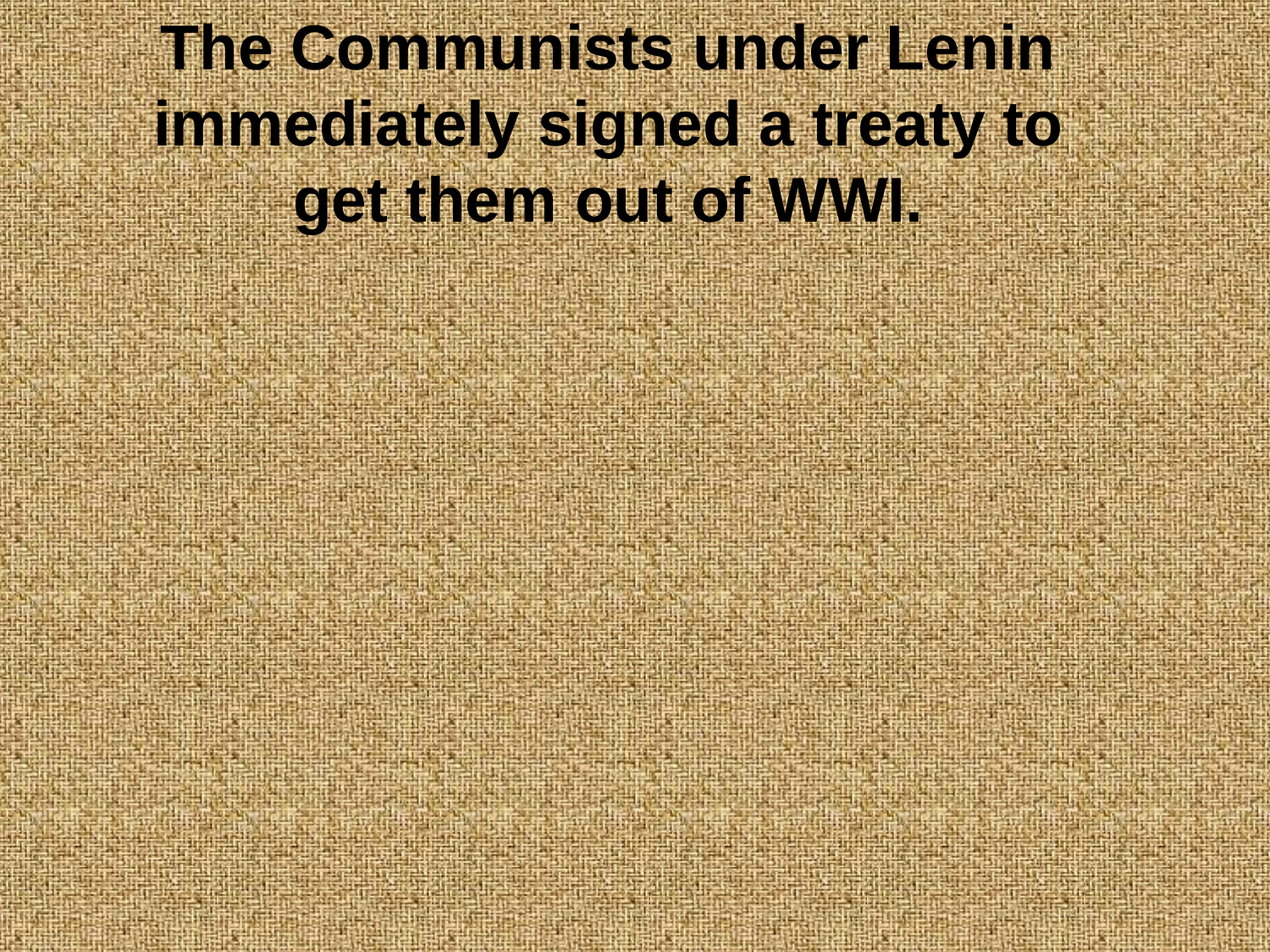

The Communists under Lenin immediately signed a treaty to get them out of WWI.